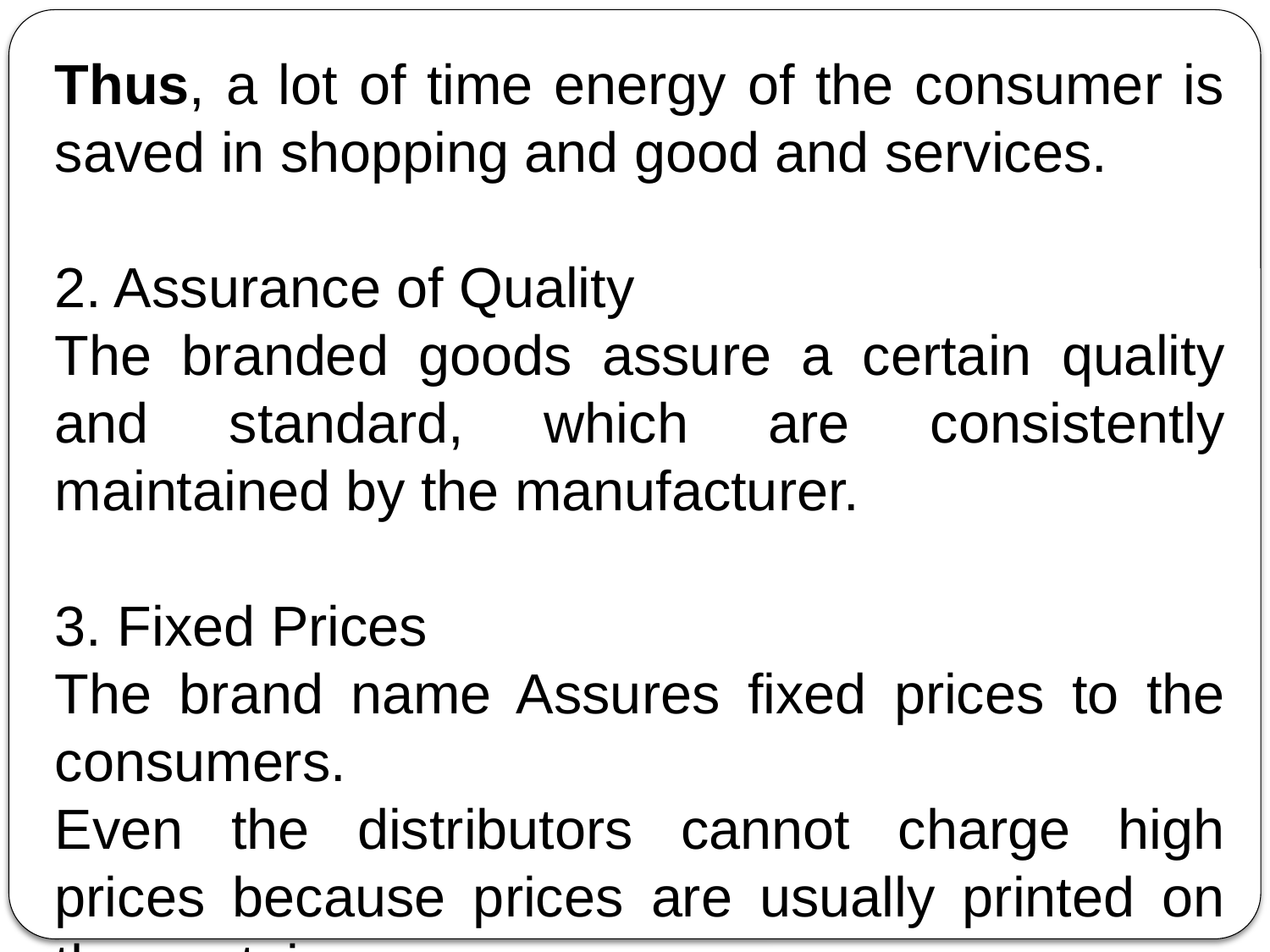

Thus, a lot of time energy of the consumer is saved in shopping and good and services.

2. Assurance of Quality
The branded goods assure a certain quality and standard, which are consistently maintained by the manufacturer.

3. Fixed Prices
The brand name Assures fixed prices to the consumers.
Even the distributors cannot charge high prices because prices are usually printed on the container.